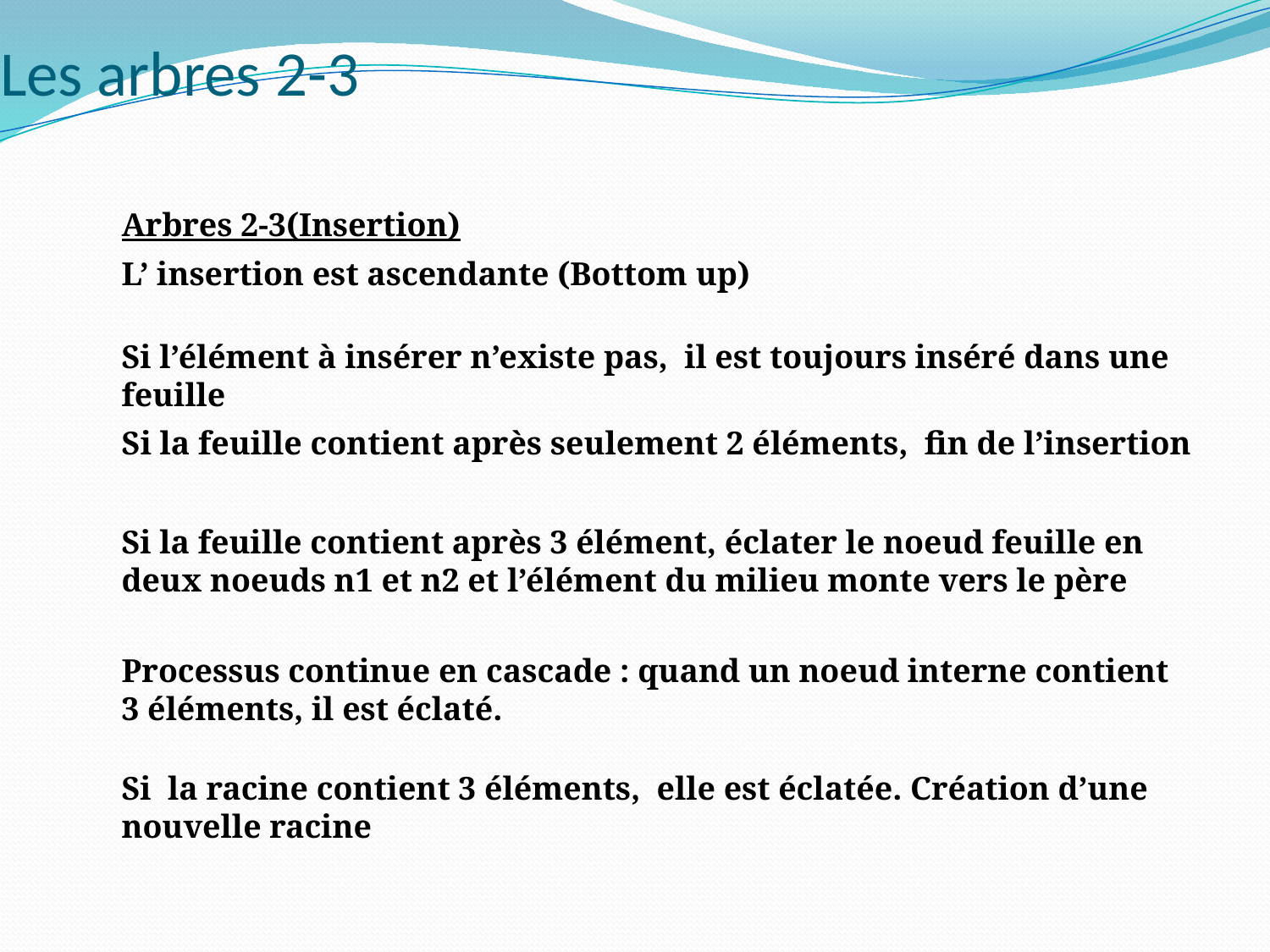

# Les arbres 2-3

Arbres 2-3(Insertion)
L’ insertion est ascendante (Bottom up)
Si l’élément à insérer n’existe pas,  il est toujours inséré dans une feuille
Si la feuille contient après seulement 2 éléments,  fin de l’insertion
Si la feuille contient après 3 élément, éclater le noeud feuille en deux noeuds n1 et n2 et l’élément du milieu monte vers le père
Processus continue en cascade : quand un noeud interne contient 3 éléments, il est éclaté.
Si  la racine contient 3 éléments,  elle est éclatée. Création d’une nouvelle racine